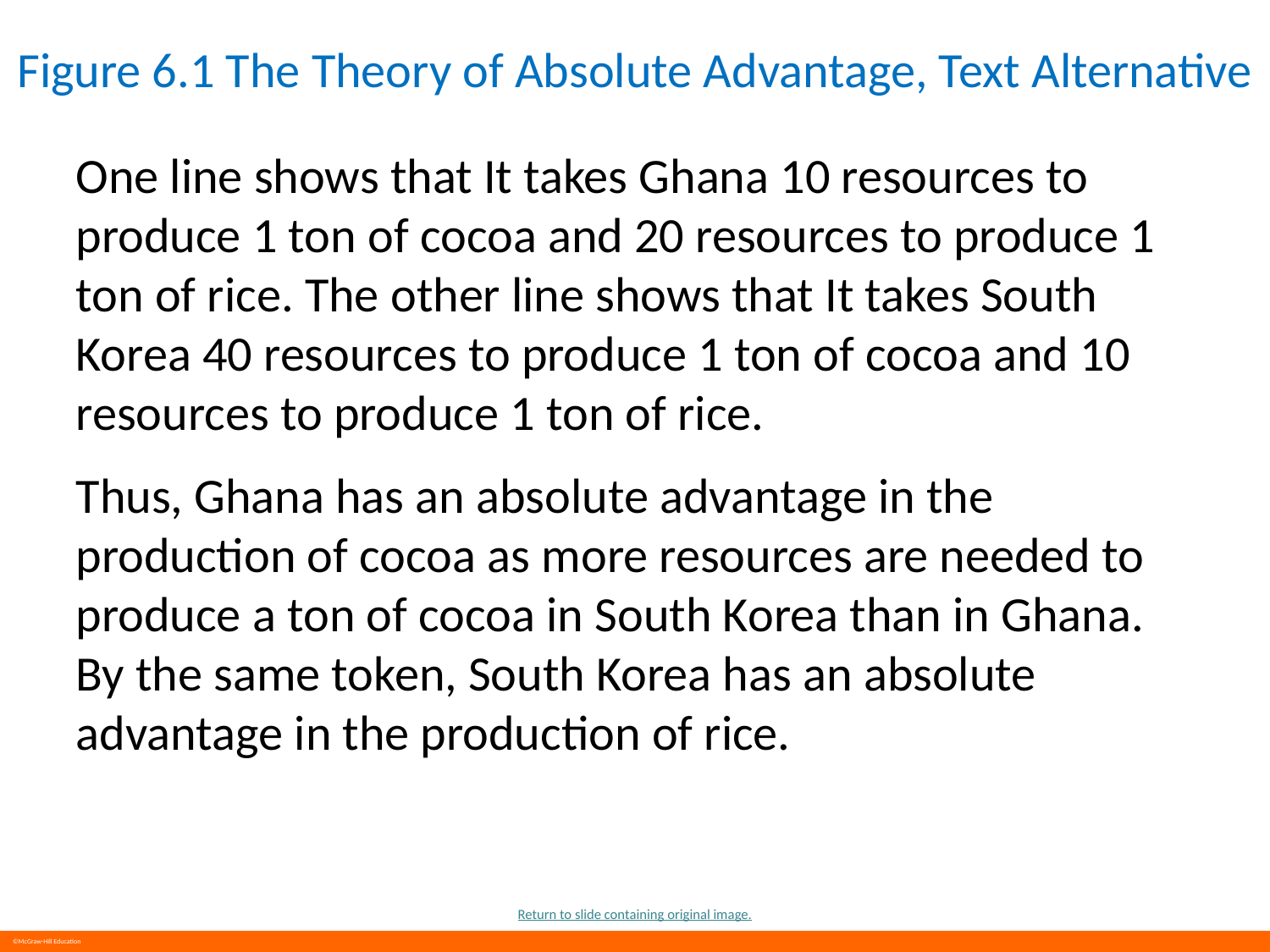

# Figure 6.1 The Theory of Absolute Advantage, Text Alternative
One line shows that It takes Ghana 10 resources to produce 1 ton of cocoa and 20 resources to produce 1 ton of rice. The other line shows that It takes South Korea 40 resources to produce 1 ton of cocoa and 10 resources to produce 1 ton of rice.
Thus, Ghana has an absolute advantage in the production of cocoa as more resources are needed to produce a ton of cocoa in South Korea than in Ghana. By the same token, South Korea has an absolute advantage in the production of rice.
Return to slide containing original image.